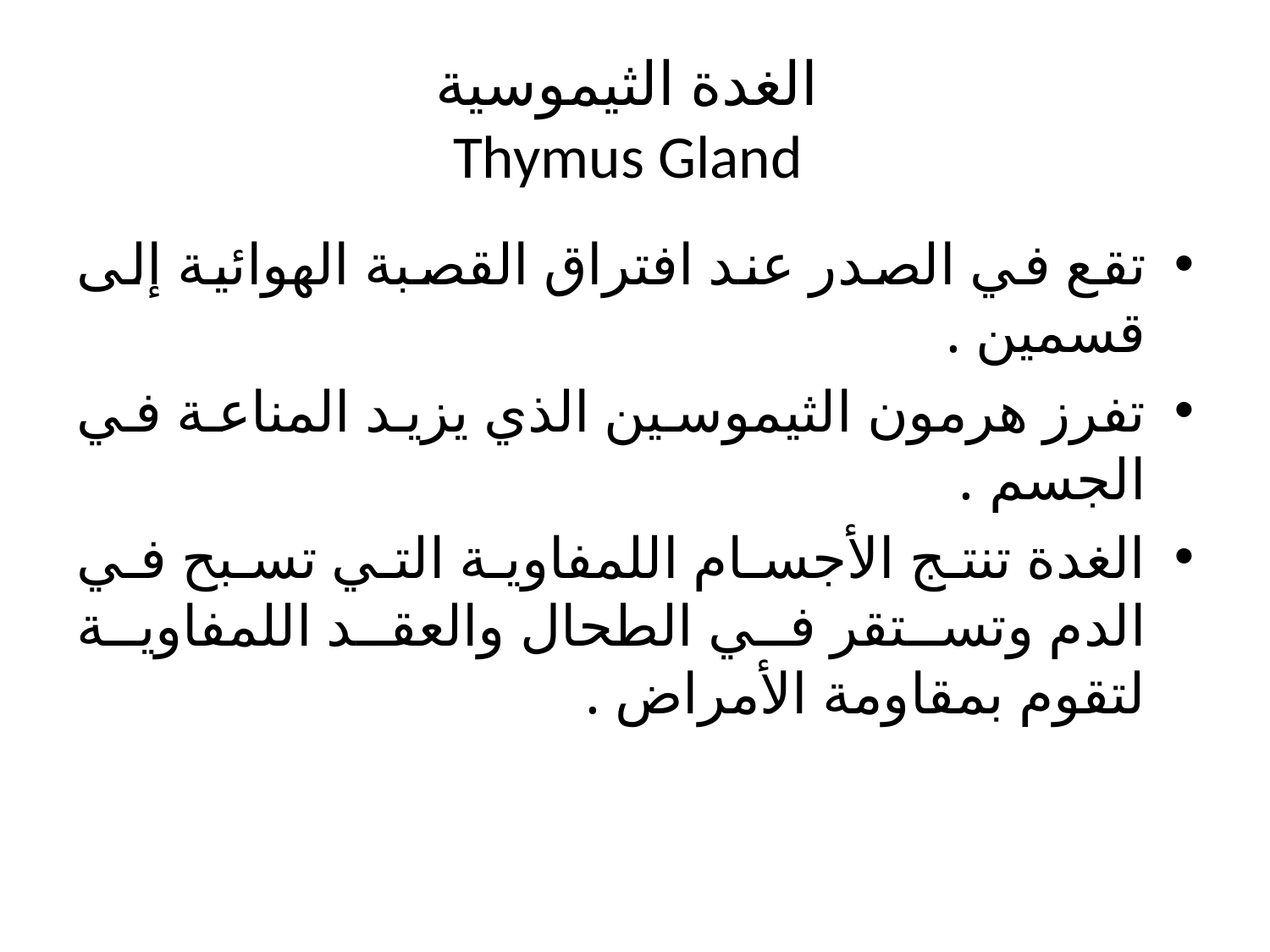

# الغدة الثيموسية Thymus Gland
تقع في الصدر عند افتراق القصبة الهوائية إلى قسمين .
تفرز هرمون الثيموسين الذي يزيد المناعة في الجسم .
الغدة تنتج الأجسام اللمفاوية التي تسبح في الدم وتستقر في الطحال والعقد اللمفاوية لتقوم بمقاومة الأمراض .